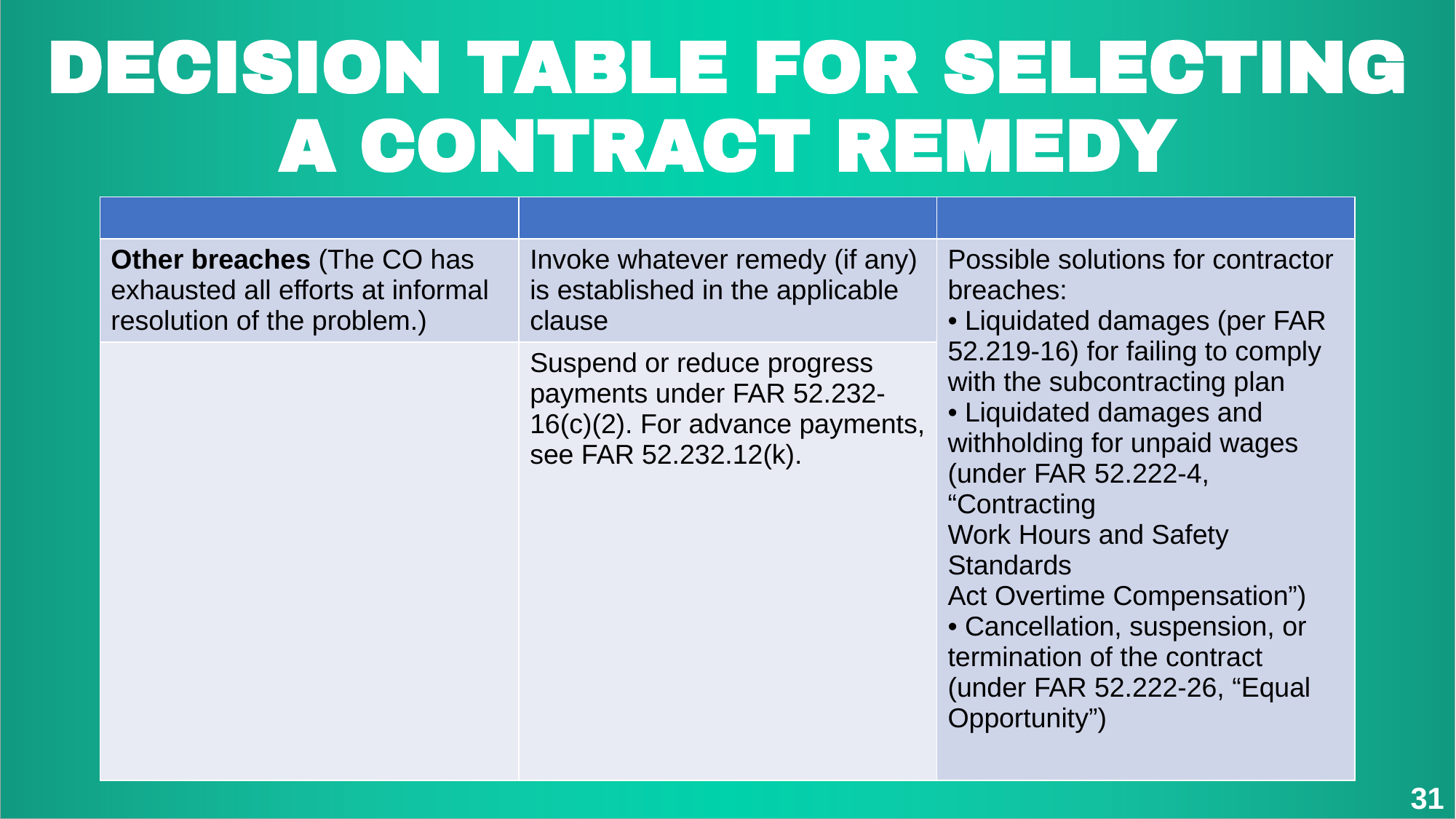

DECISION TABLE FOR SELECTING A CONTRACT REMEDY
|  |  |  |
| --- | --- | --- |
| Other breaches (The CO has exhausted all efforts at informal resolution of the problem.) | Invoke whatever remedy (if any) is established in the applicable clause | Possible solutions for contractor breaches: • Liquidated damages (per FAR 52.219-16) for failing to comply with the subcontracting plan • Liquidated damages and withholding for unpaid wages (under FAR 52.222-4, “Contracting Work Hours and Safety Standards Act Overtime Compensation”) • Cancellation, suspension, or termination of the contract (under FAR 52.222-26, “Equal Opportunity”) |
|  | Suspend or reduce progress payments under FAR 52.232-16(c)(2). For advance payments, see FAR 52.232.12(k). |  |
31